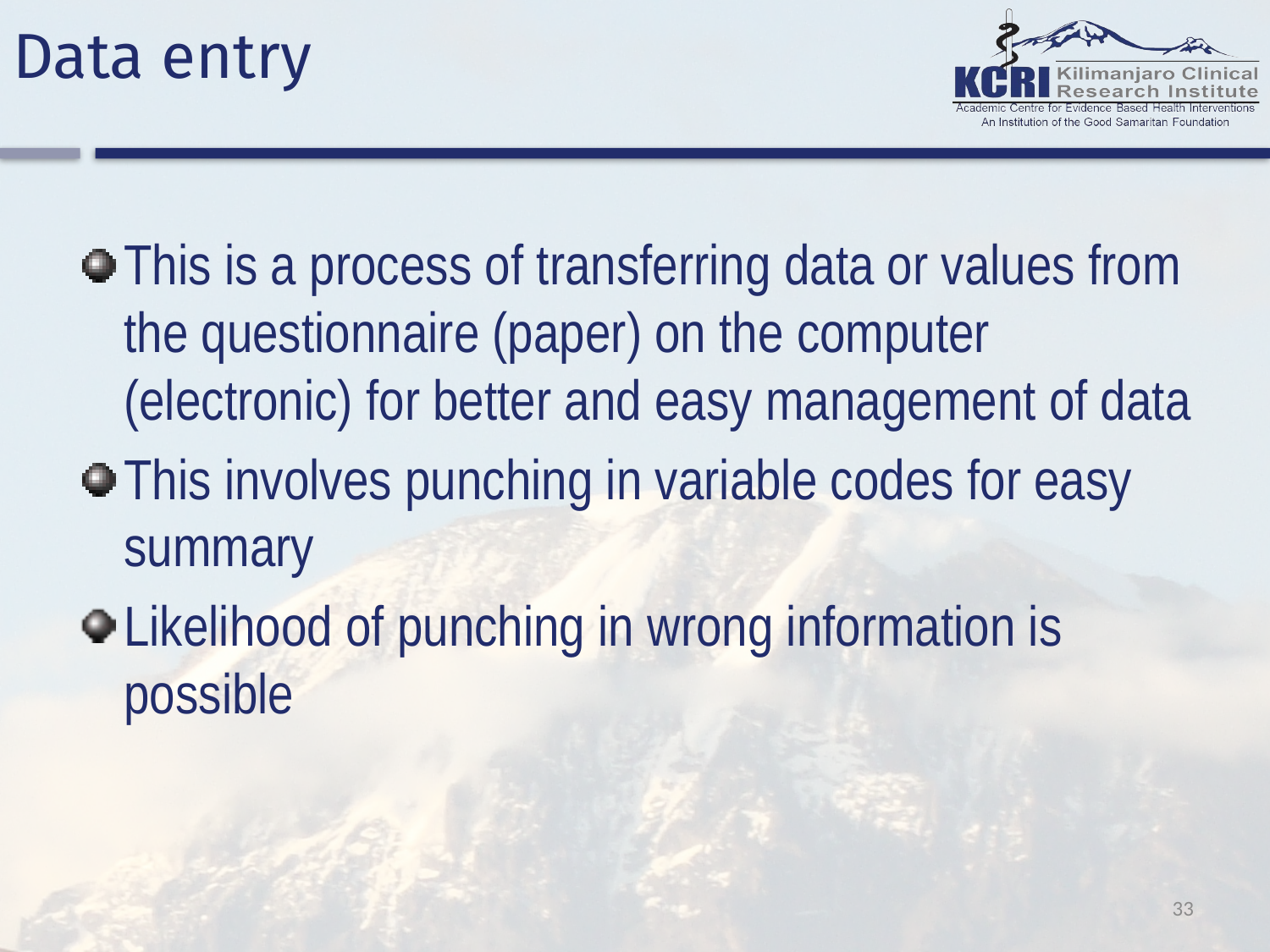

# Data entry
This is a process of transferring data or values from the questionnaire (paper) on the computer (electronic) for better and easy management of data
This involves punching in variable codes for easy summary
Likelihood of punching in wrong information is possible

33